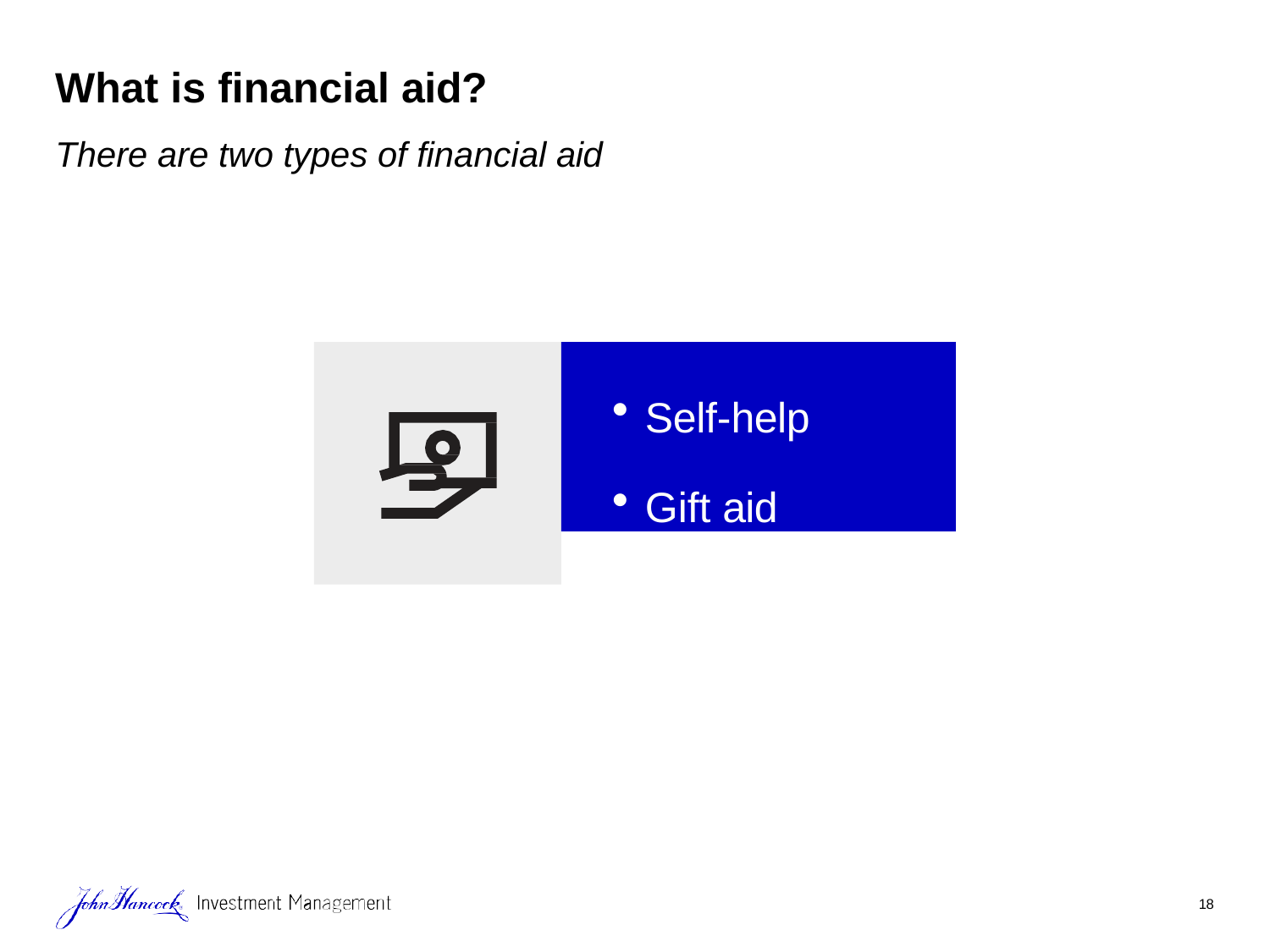

# What is financial aid?
There are two types of financial aid

Self-help
Gift aid

18